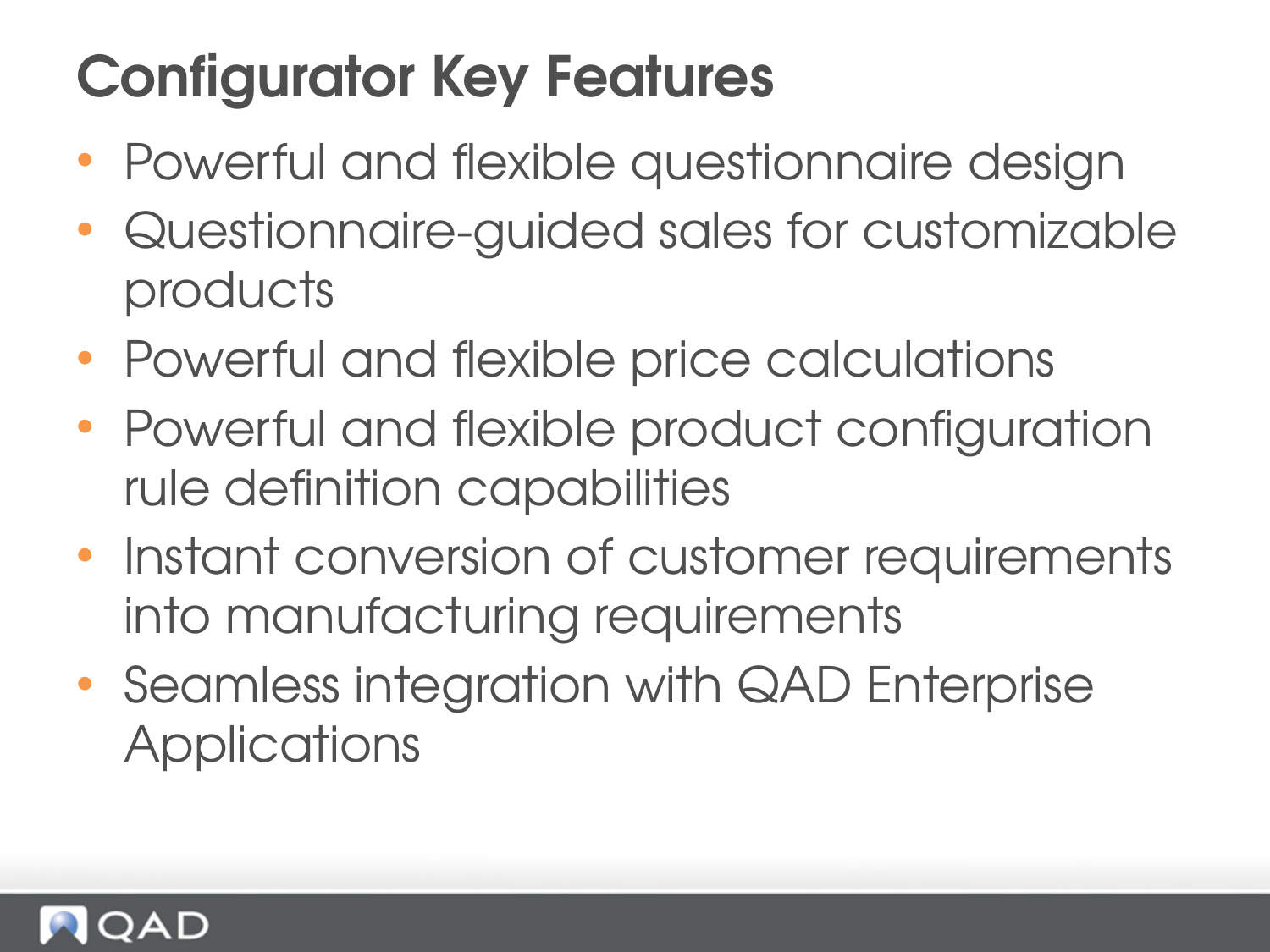

# Configurator Key Features
Powerful and flexible questionnaire design
Questionnaire-guided sales for customizable products
Powerful and flexible price calculations
Powerful and flexible product configuration rule definition capabilities
Instant conversion of customer requirements into manufacturing requirements
Seamless integration with QAD Enterprise Applications